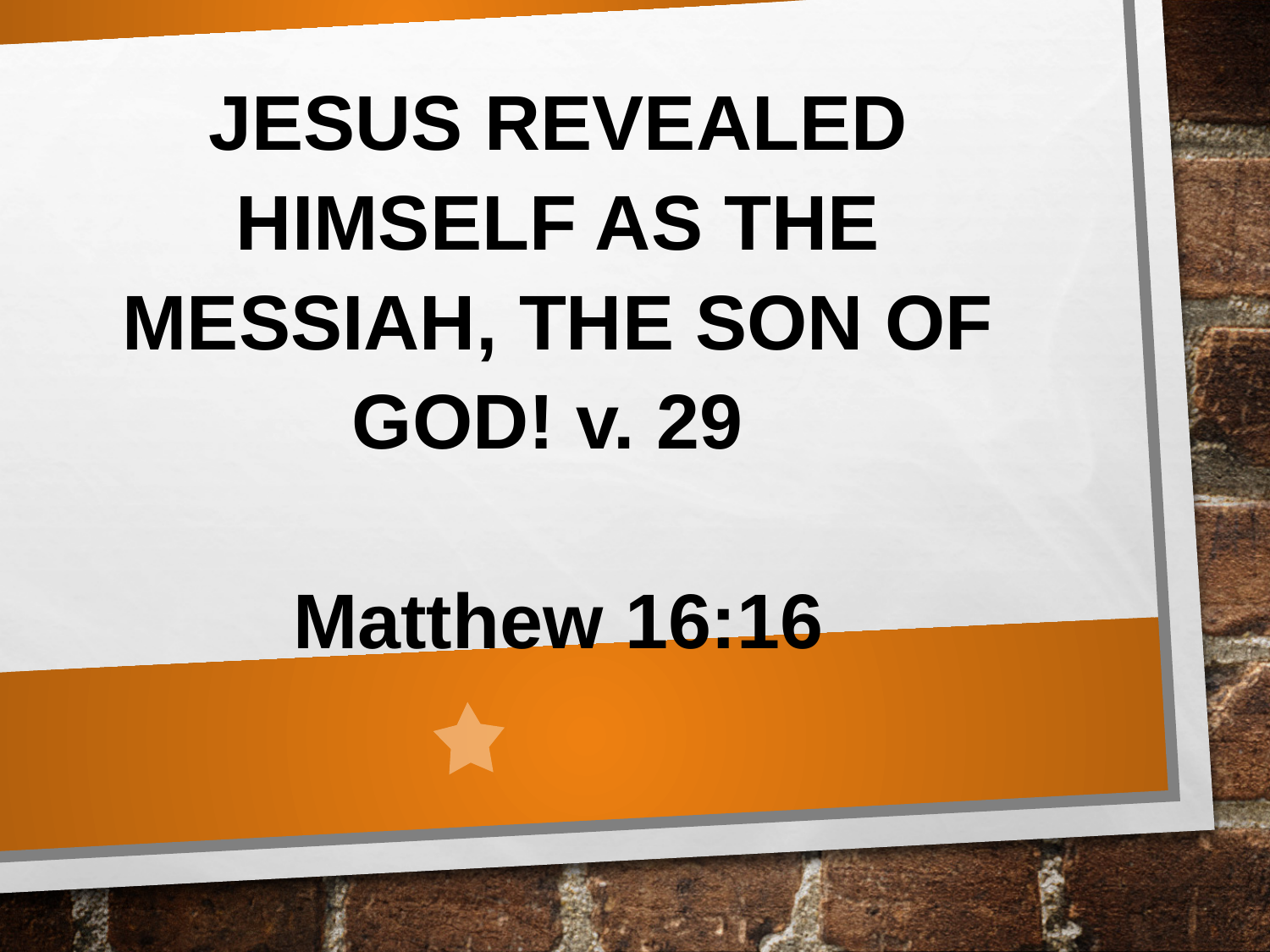

JESUS REVEALED HIMSELF AS THE MESSIAH, THE SON OF GOD! v. 29

Matthew 16:16